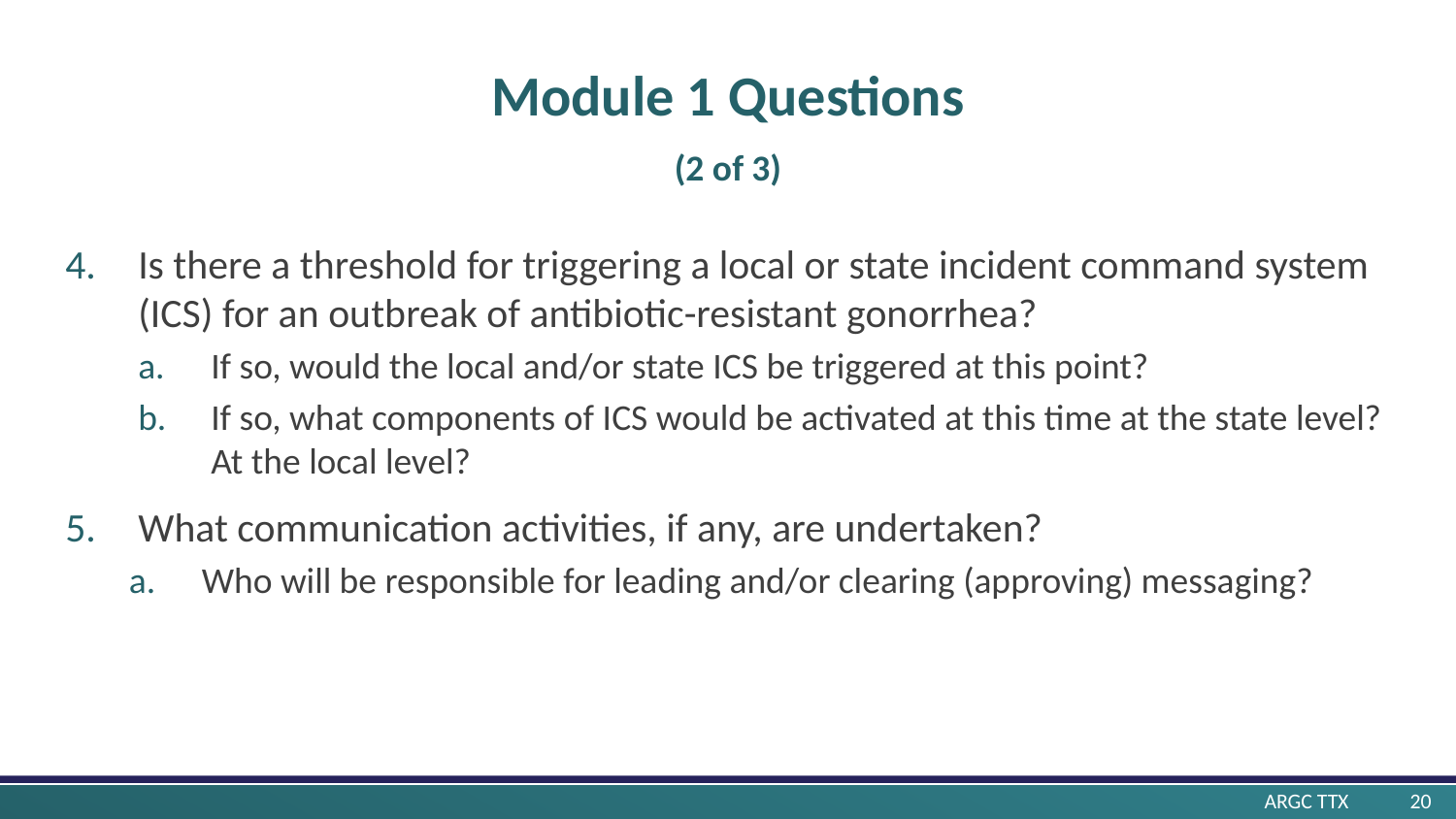

# Module 1 Questions (2 of 3)
Is there a threshold for triggering a local or state incident command system (ICS) for an outbreak of antibiotic-resistant gonorrhea?
If so, would the local and/or state ICS be triggered at this point?
If so, what components of ICS would be activated at this time at the state level? At the local level?
What communication activities, if any, are undertaken?
Who will be responsible for leading and/or clearing (approving) messaging?
ARGC TTX 	20